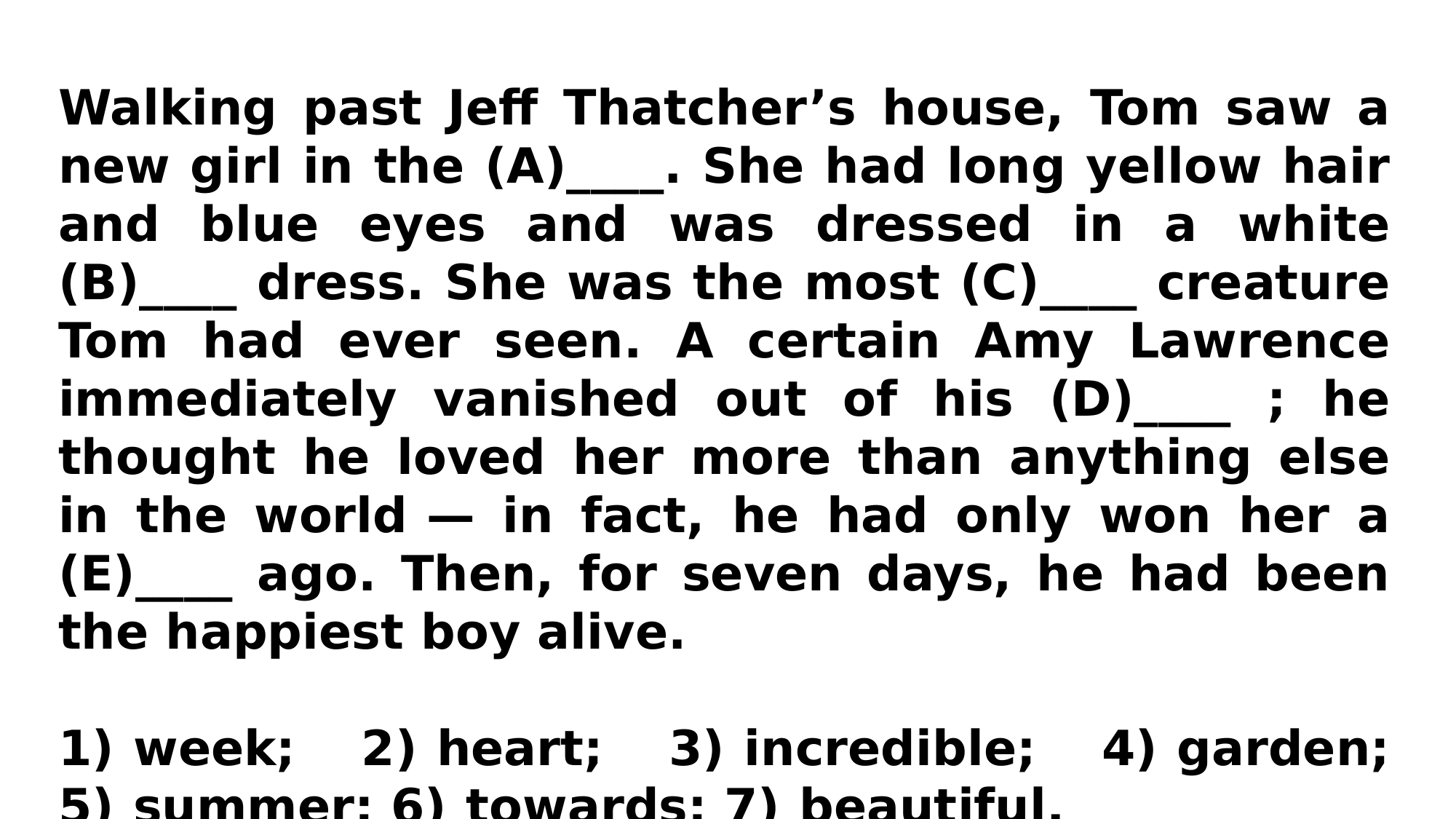

Walking past Jeff Thatcher’s house, Tom saw a new girl in the (A)____. She had long yellow hair and blue eyes and was dressed in a white (B)____ dress. She was the most (C)____ creature Tom had ever seen. A certain Amy Lawrence immediately vanished out of his (D)____ ; he thought he loved her more than anything else in the world  — in fact, he had only won her a (E)____ ago. Then, for seven days, he had been the happiest boy alive.

1)  week; 2)  heart; 3)  incredible; 4)  garden; 5)  summer; 6)  towards; 7)  beautiful.